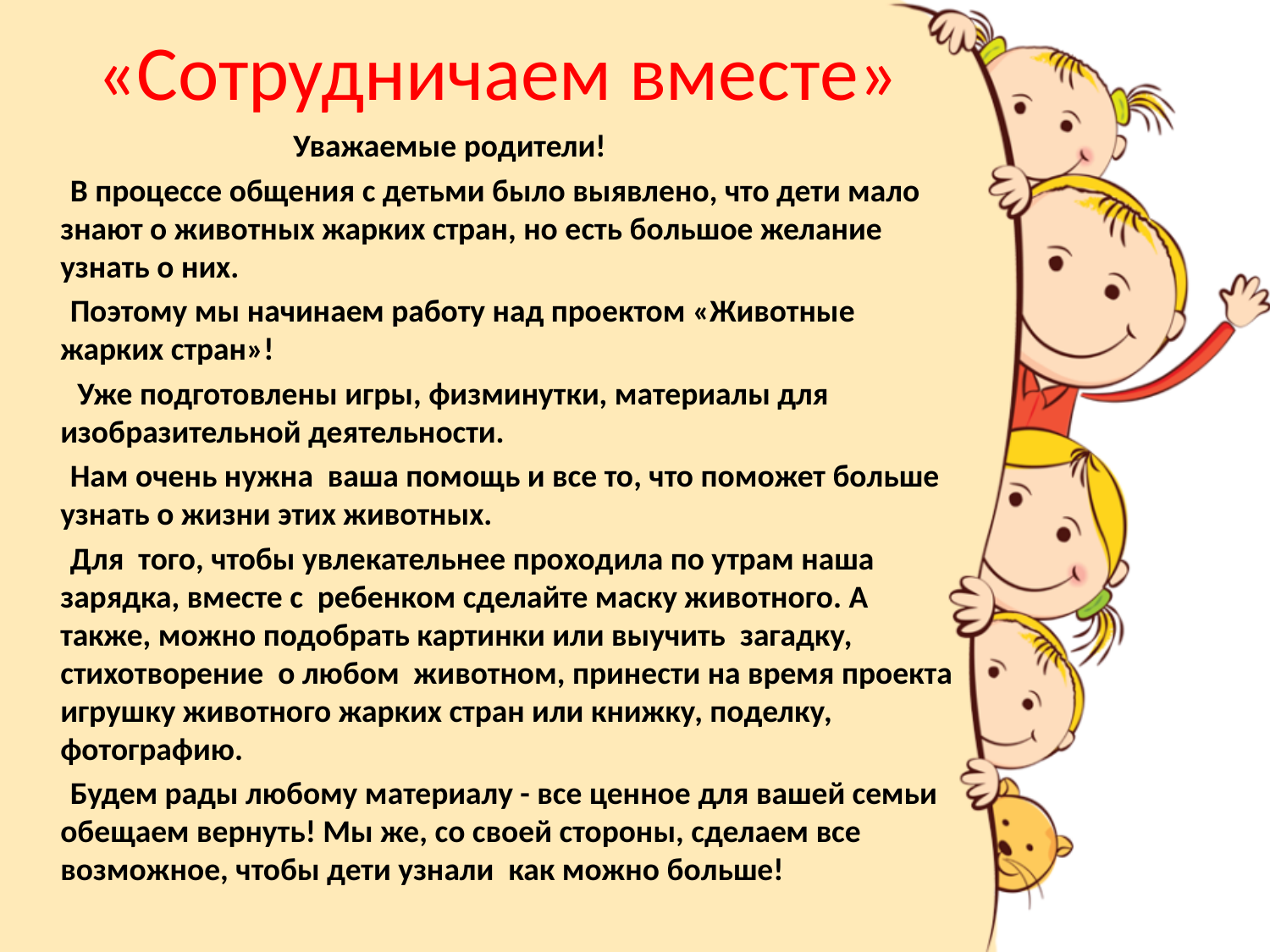

# «Сотрудничаем вместе»

                                       Уважаемые родители!
        В процессе общения с детьми было выявлено, что дети мало знают о животных жарких стран, но есть большое желание узнать о них.
        Поэтому мы начинаем работу над проектом «Животные жарких стран»!
         Уже подготовлены игры, физминутки, материалы для изобразительной деятельности.
        Нам очень нужна  ваша помощь и все то, что поможет больше узнать о жизни этих животных.
        Для  того, чтобы увлекательнее проходила по утрам наша зарядка, вместе с  ребенком сделайте маску животного. А также, можно подобрать картинки или выучить  загадку, стихотворение  о любом  животном, принести на время проекта игрушку животного жарких стран или книжку, поделку, фотографию.
        Будем рады любому материалу - все ценное для вашей семьи обещаем вернуть! Мы же, со своей стороны, сделаем все возможное, чтобы дети узнали  как можно больше!